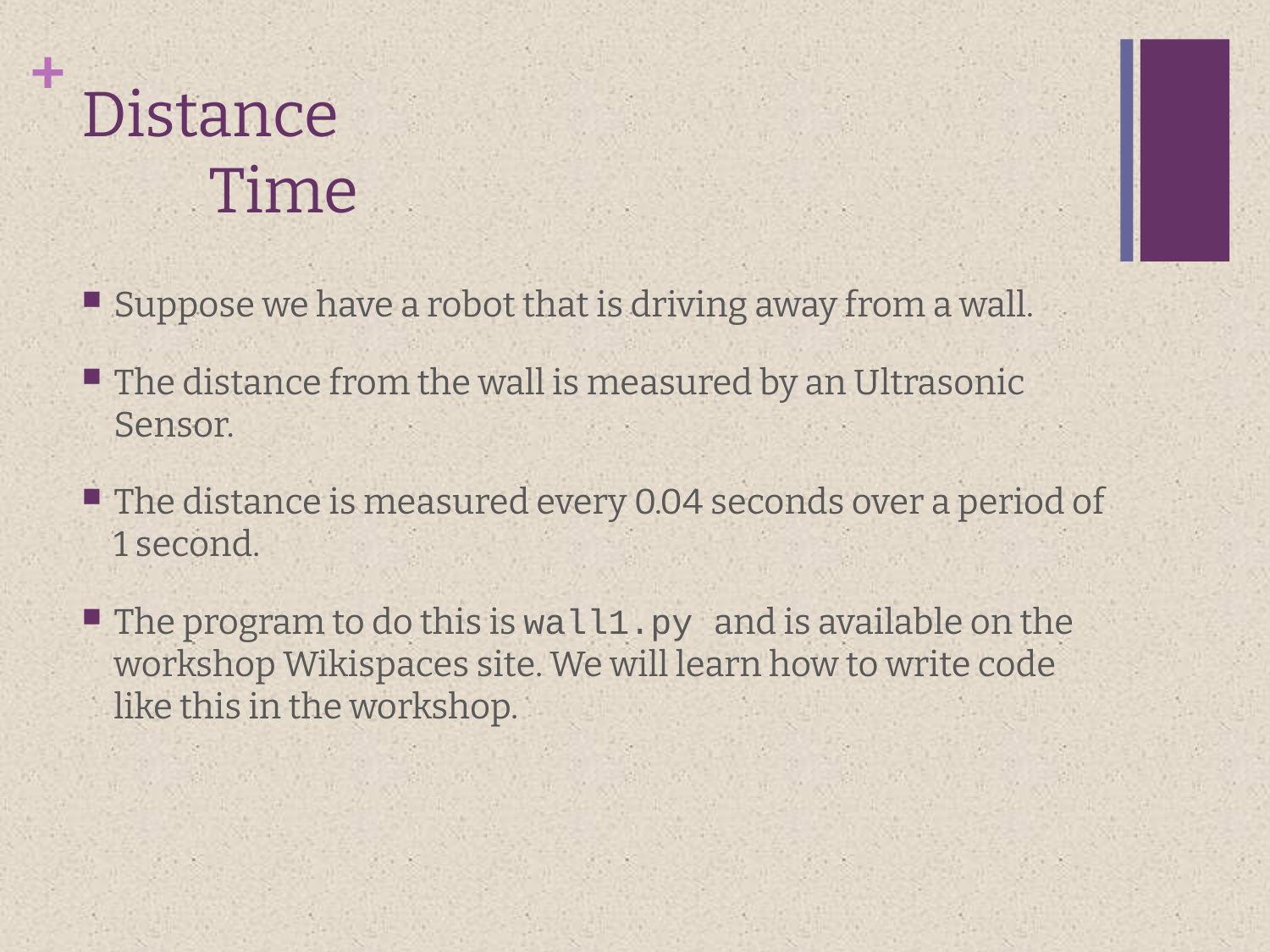

# Distance Time
Suppose we have a robot that is driving away from a wall.
The distance from the wall is measured by an Ultrasonic Sensor.
The distance is measured every 0.04 seconds over a period of 1 second.
The program to do this is wall1.py and is available on the workshop Wikispaces site. We will learn how to write code like this in the workshop.